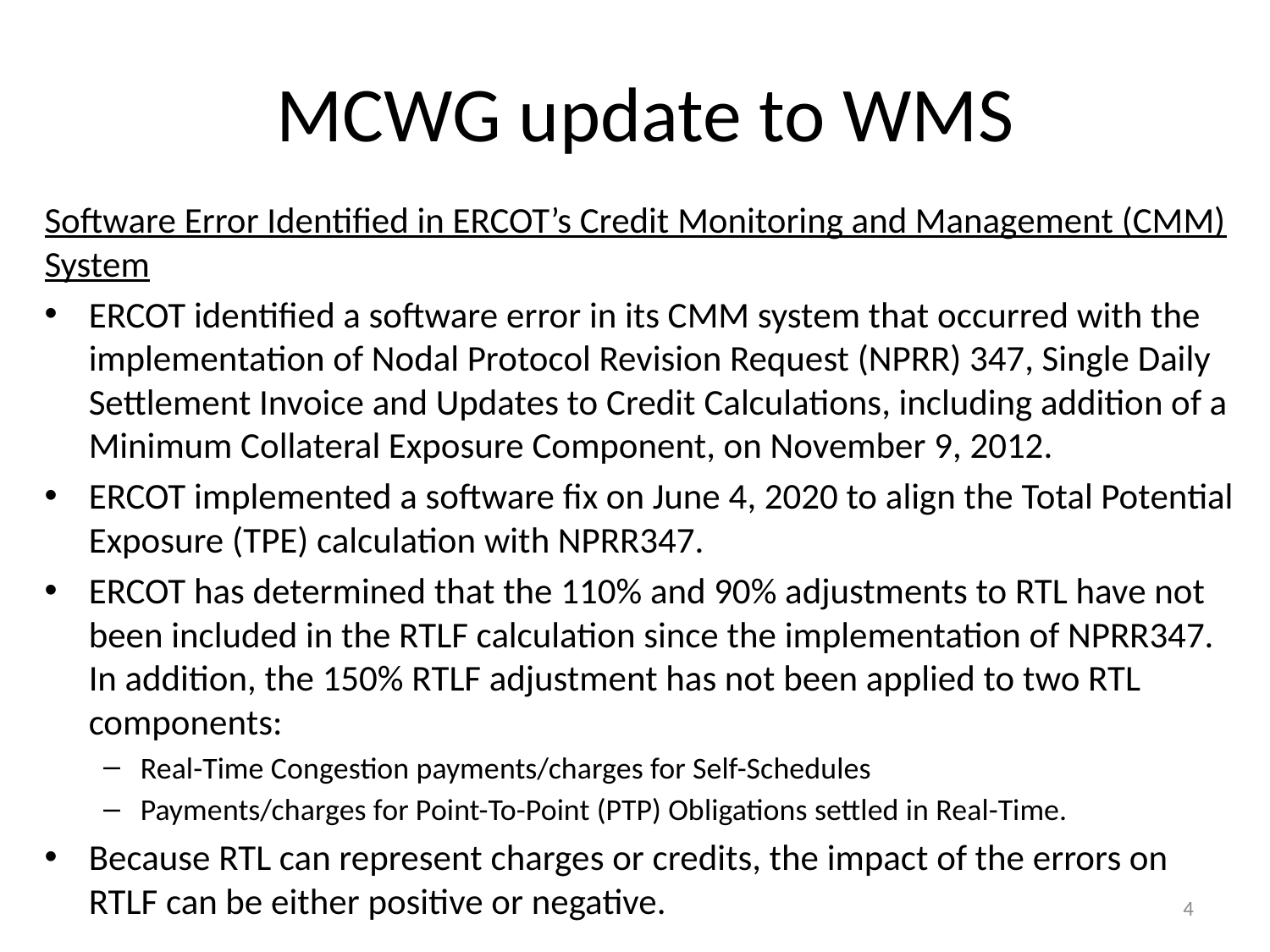

# MCWG update to WMS
Software Error Identified in ERCOT’s Credit Monitoring and Management (CMM) System
ERCOT identified a software error in its CMM system that occurred with the implementation of Nodal Protocol Revision Request (NPRR) 347, Single Daily Settlement Invoice and Updates to Credit Calculations, including addition of a Minimum Collateral Exposure Component, on November 9, 2012.
ERCOT implemented a software fix on June 4, 2020 to align the Total Potential Exposure (TPE) calculation with NPRR347.
ERCOT has determined that the 110% and 90% adjustments to RTL have not been included in the RTLF calculation since the implementation of NPRR347. In addition, the 150% RTLF adjustment has not been applied to two RTL components:
Real-Time Congestion payments/charges for Self-Schedules
Payments/charges for Point-To-Point (PTP) Obligations settled in Real-Time.
Because RTL can represent charges or credits, the impact of the errors on RTLF can be either positive or negative.

4